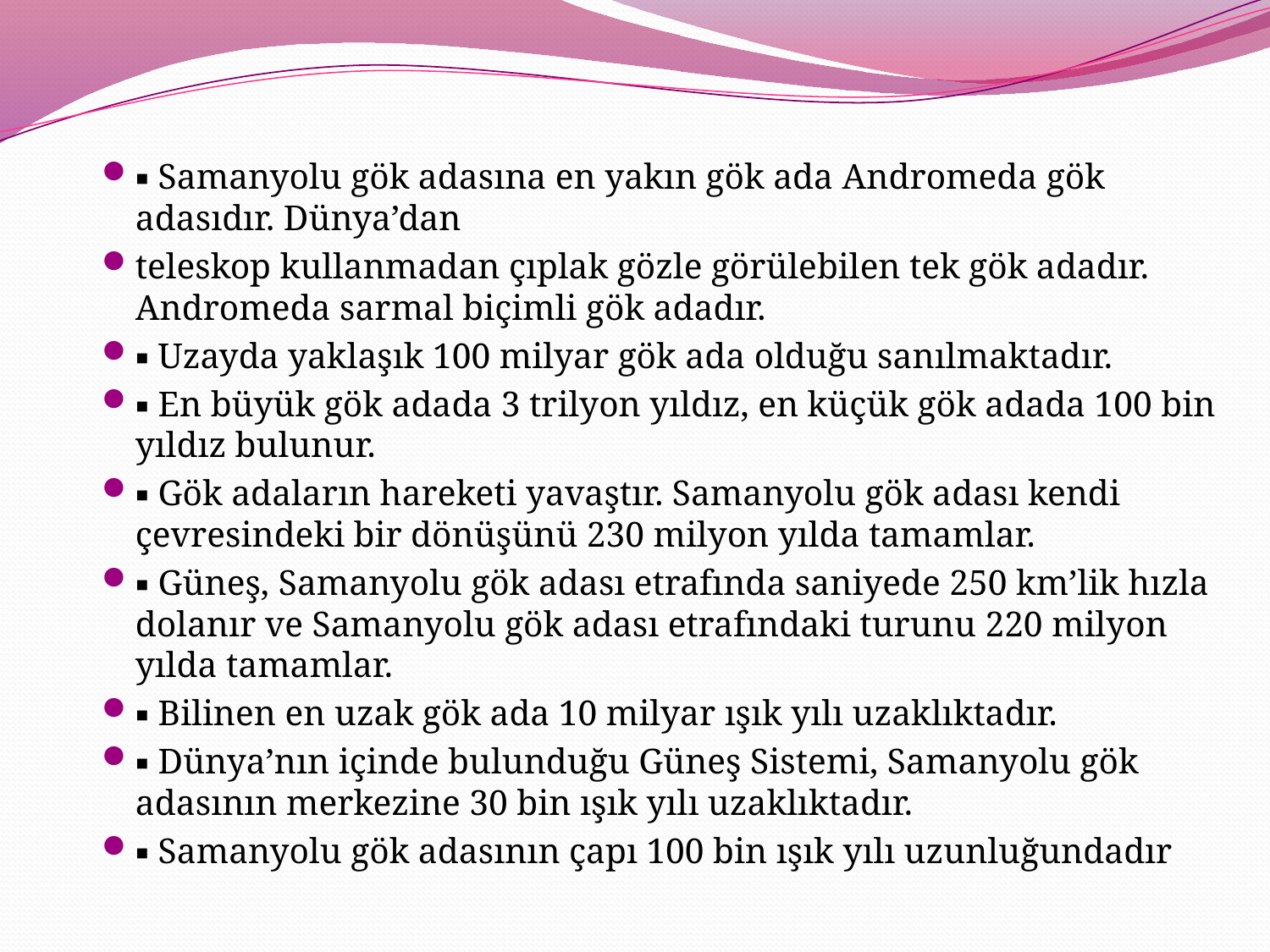

▪ Samanyolu gök adasına en yakın gök ada Andromeda gök adasıdır. Dünya’dan
teleskop kullanmadan çıplak gözle görülebilen tek gök adadır. Andromeda sarmal biçimli gök adadır.
▪ Uzayda yaklaşık 100 milyar gök ada olduğu sanılmaktadır.
▪ En büyük gök adada 3 trilyon yıldız, en küçük gök adada 100 bin yıldız bulunur.
▪ Gök adaların hareketi yavaştır. Samanyolu gök adası kendi çevresindeki bir dönüşünü 230 milyon yılda tamamlar.
▪ Güneş, Samanyolu gök adası etrafında saniyede 250 km’lik hızla dolanır ve Samanyolu gök adası etrafındaki turunu 220 milyon yılda tamamlar.
▪ Bilinen en uzak gök ada 10 milyar ışık yılı uzaklıktadır.
▪ Dünya’nın içinde bulunduğu Güneş Sistemi, Samanyolu gök adasının merkezine 30 bin ışık yılı uzaklıktadır.
▪ Samanyolu gök adasının çapı 100 bin ışık yılı uzunluğundadır